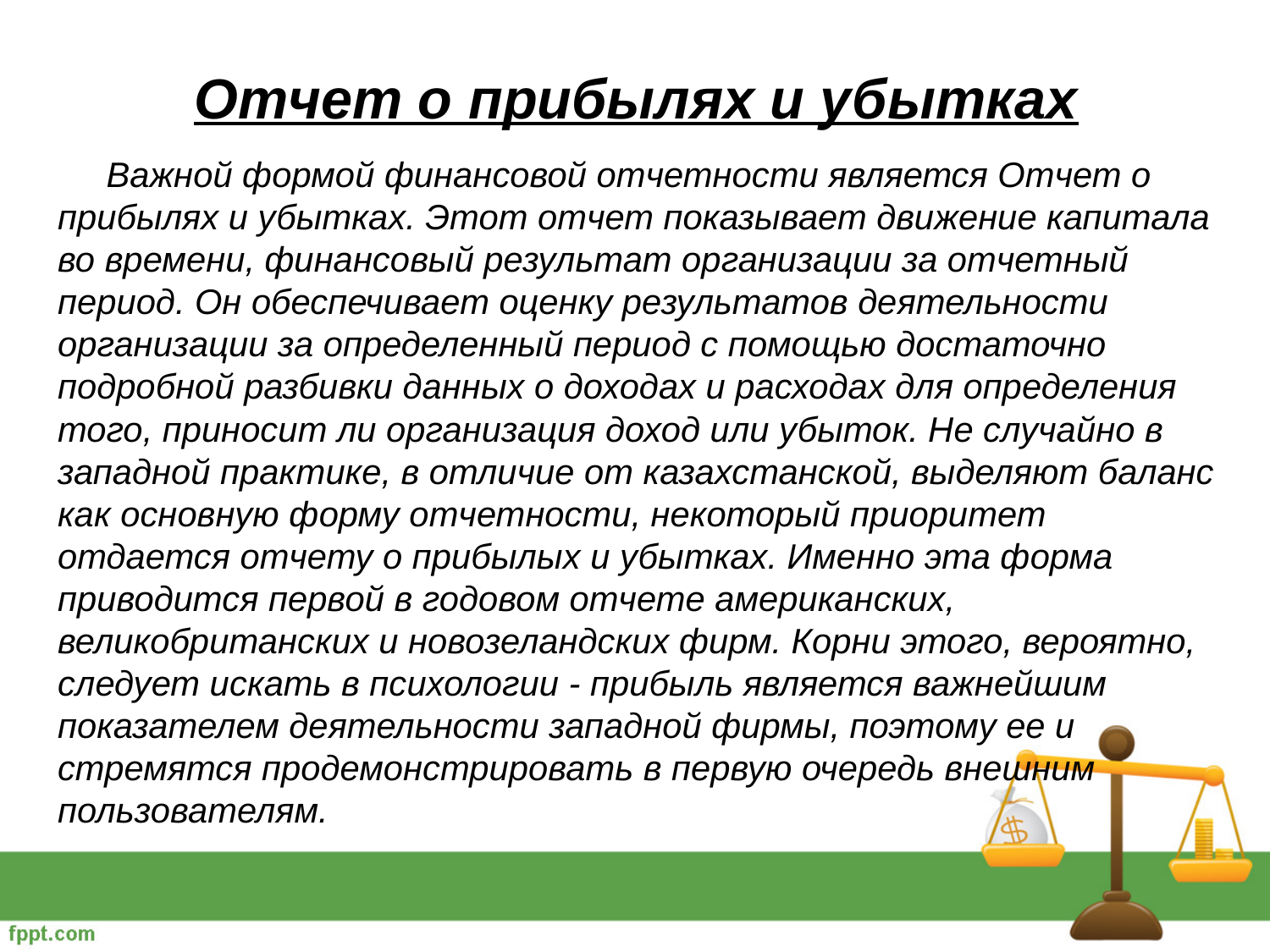

# Отчет о прибылях и убытках
     Важной формой финансовой отчетности является Отчет о прибылях и убытках. Этот отчет показывает движение капитала во времени, финансовый результат организации за отчетный период. Он обеспечивает оценку результатов деятельности организации за определенный период с помощью достаточно подробной разбивки данных о доходах и расходах для определения того, приносит ли организация доход или убыток. Не случайно в западной практике, в отличие от казахстанской, выделяют баланс как основную форму отчетности, некоторый приоритет отдается отчету о прибылых и убытках. Именно эта форма приводится первой в годовом отчете американских, великобританских и новозеландских фирм. Корни этого, вероятно, следует искать в психологии - прибыль является важнейшим показателем деятельности западной фирмы, поэтому ее и стремятся продемонстрировать в первую очередь внешним пользователям.